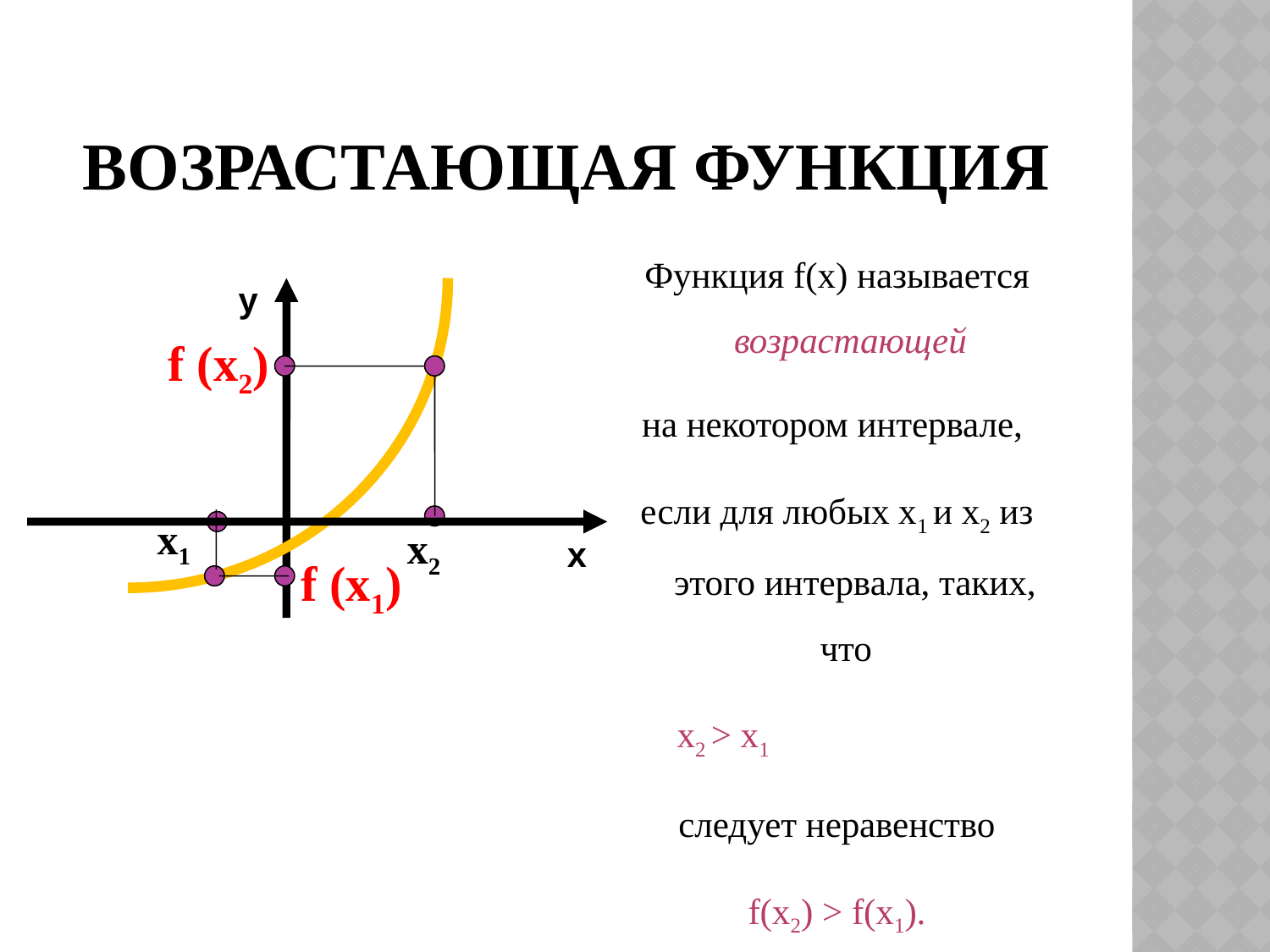

# Возрастающая функция
Функция f(х) называется возрастающей
на некотором интервале,
если для любых х1 и х2 из этого интервала, таких, что
х2 > х1
следует неравенство
f(х2) > f(х1).

у

f (х2)

х1

х2

х
 f (х1)